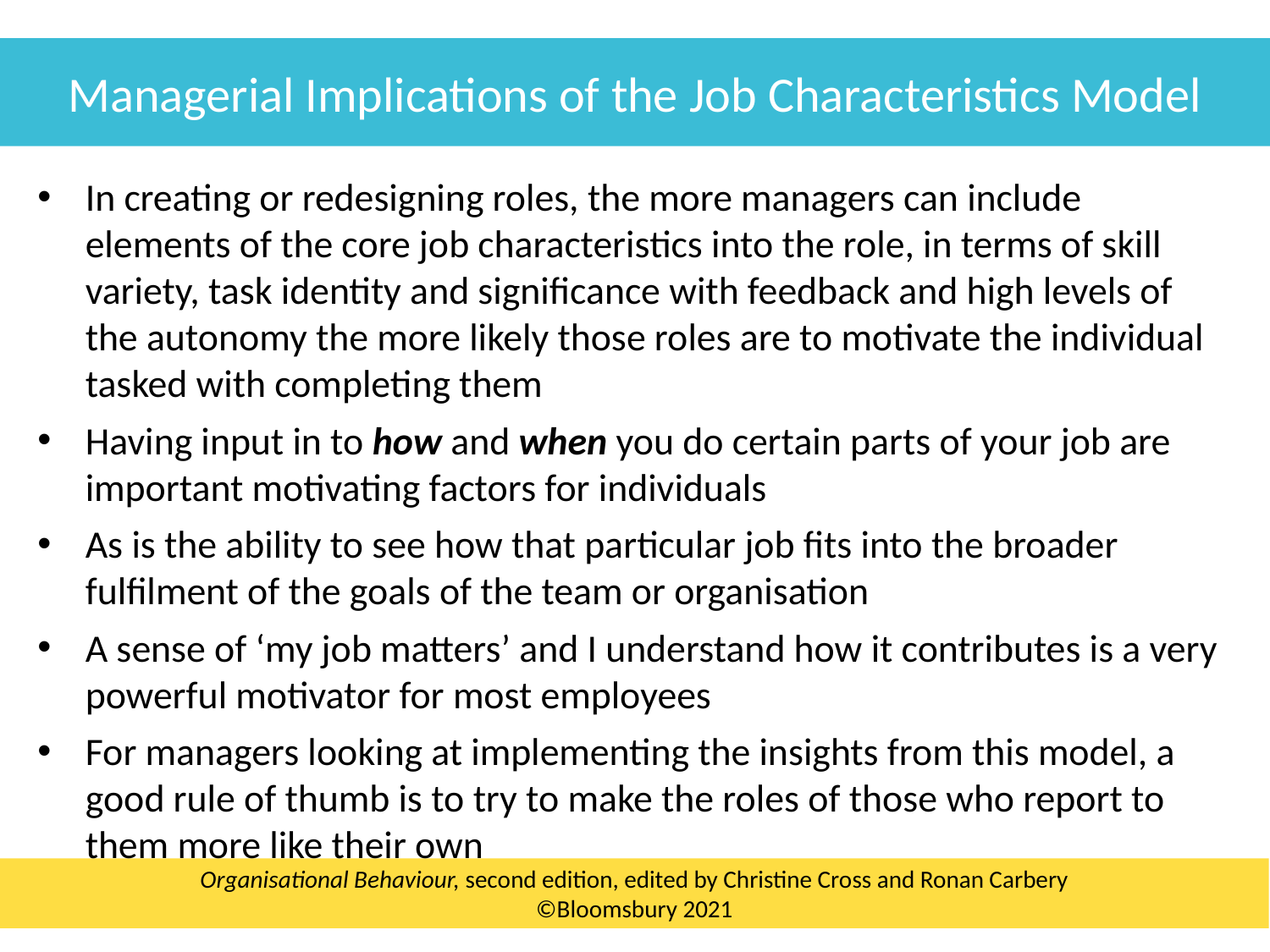

Managerial Implications of the Job Characteristics Model
In creating or redesigning roles, the more managers can include elements of the core job characteristics into the role, in terms of skill variety, task identity and significance with feedback and high levels of the autonomy the more likely those roles are to motivate the individual tasked with completing them
Having input in to how and when you do certain parts of your job are important motivating factors for individuals
As is the ability to see how that particular job fits into the broader fulfilment of the goals of the team or organisation
A sense of ‘my job matters’ and I understand how it contributes is a very powerful motivator for most employees
For managers looking at implementing the insights from this model, a good rule of thumb is to try to make the roles of those who report to them more like their own